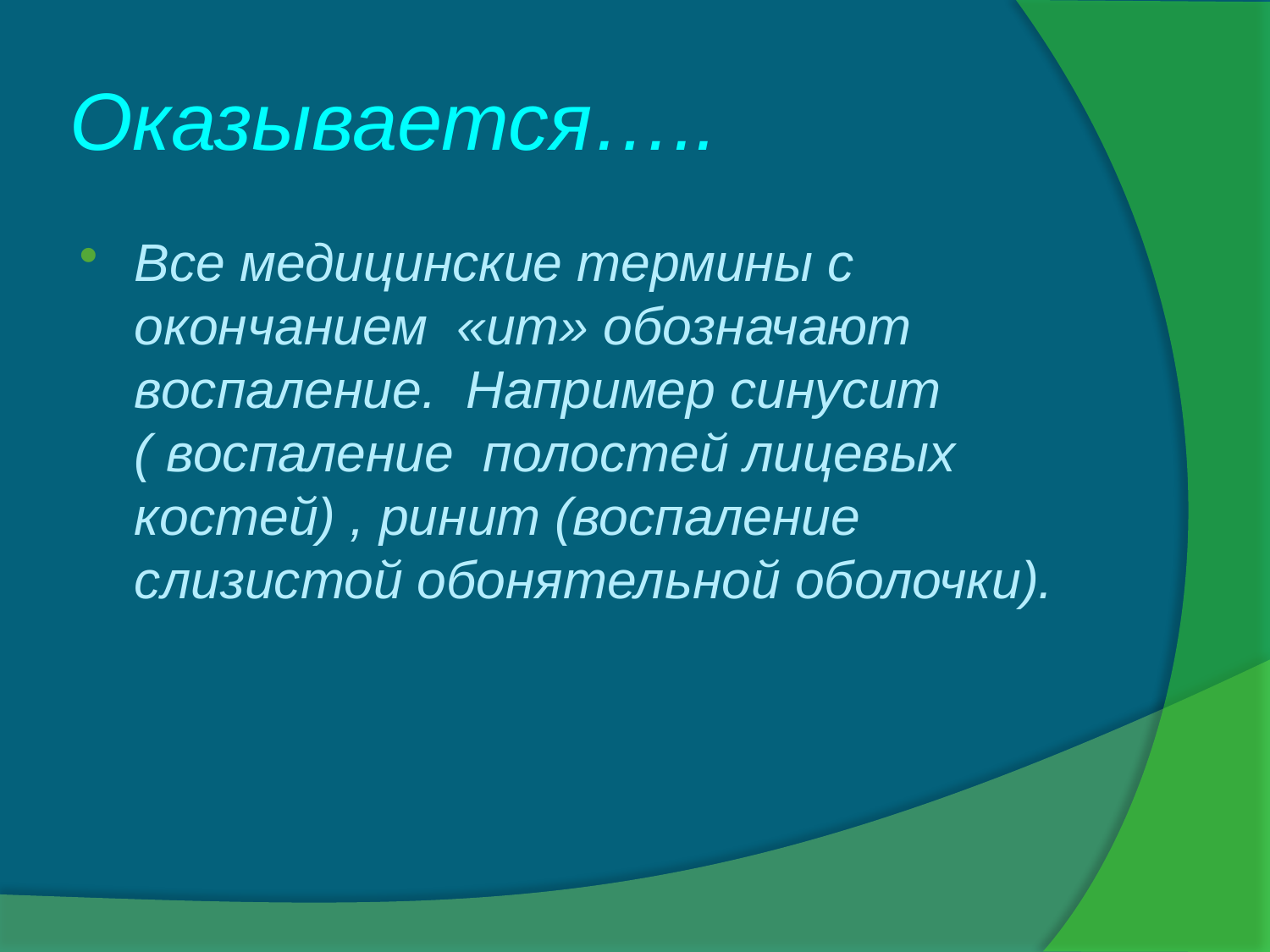

# Оказывается…..
Все медицинские термины с окончанием  «ит» обозначают воспаление.  Например синусит ( воспаление  полостей лицевых костей) , ринит (воспаление слизистой обонятельной оболочки).